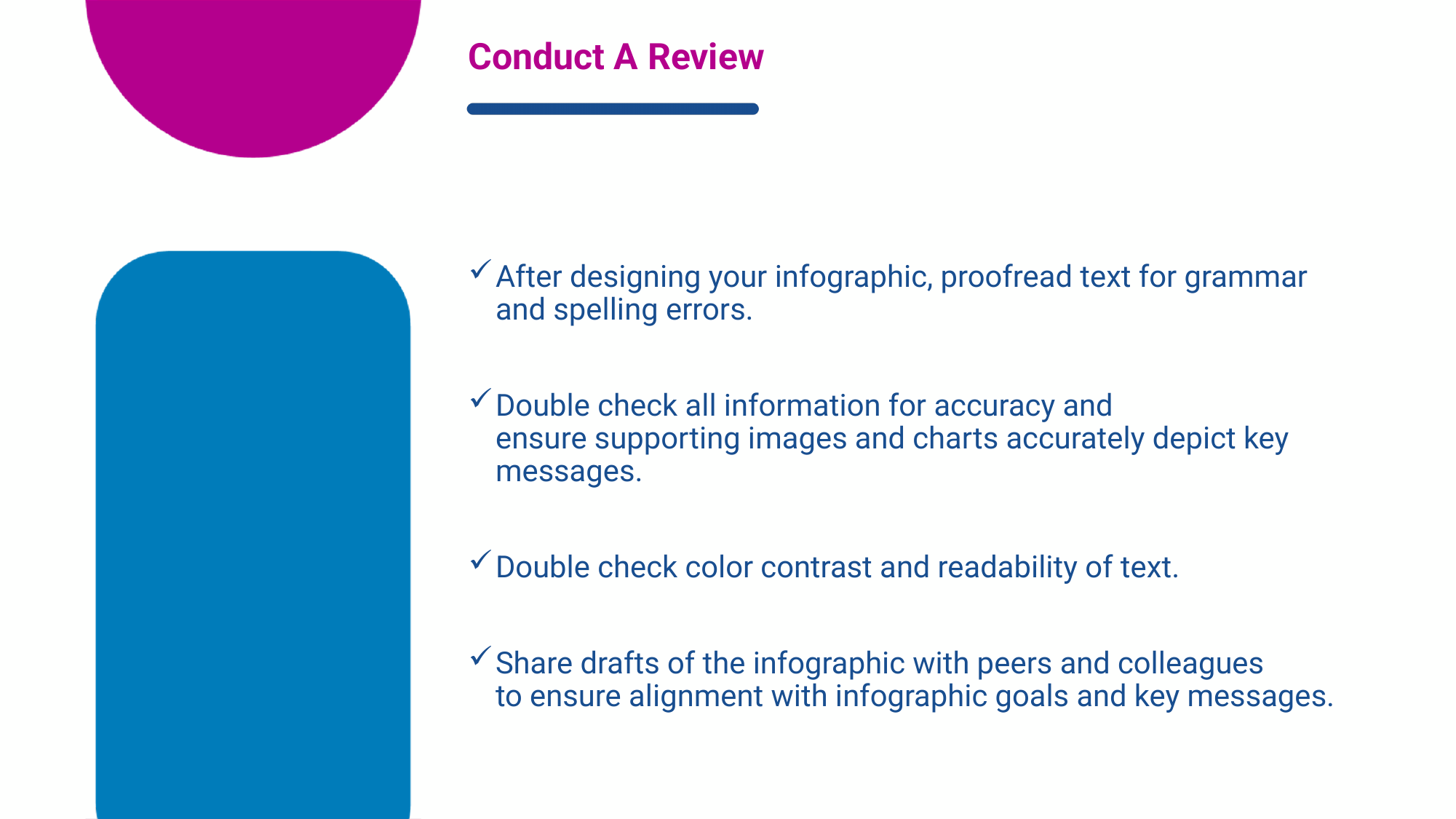

# Conduct A Review
After designing your infographic, proofread text for grammar and spelling errors.

Double check all information for accuracy and ensure supporting images and charts accurately depict key messages.

Double check color contrast and readability of text.

Share drafts of the infographic with peers and colleagues to ensure alignment with infographic goals and key messages.